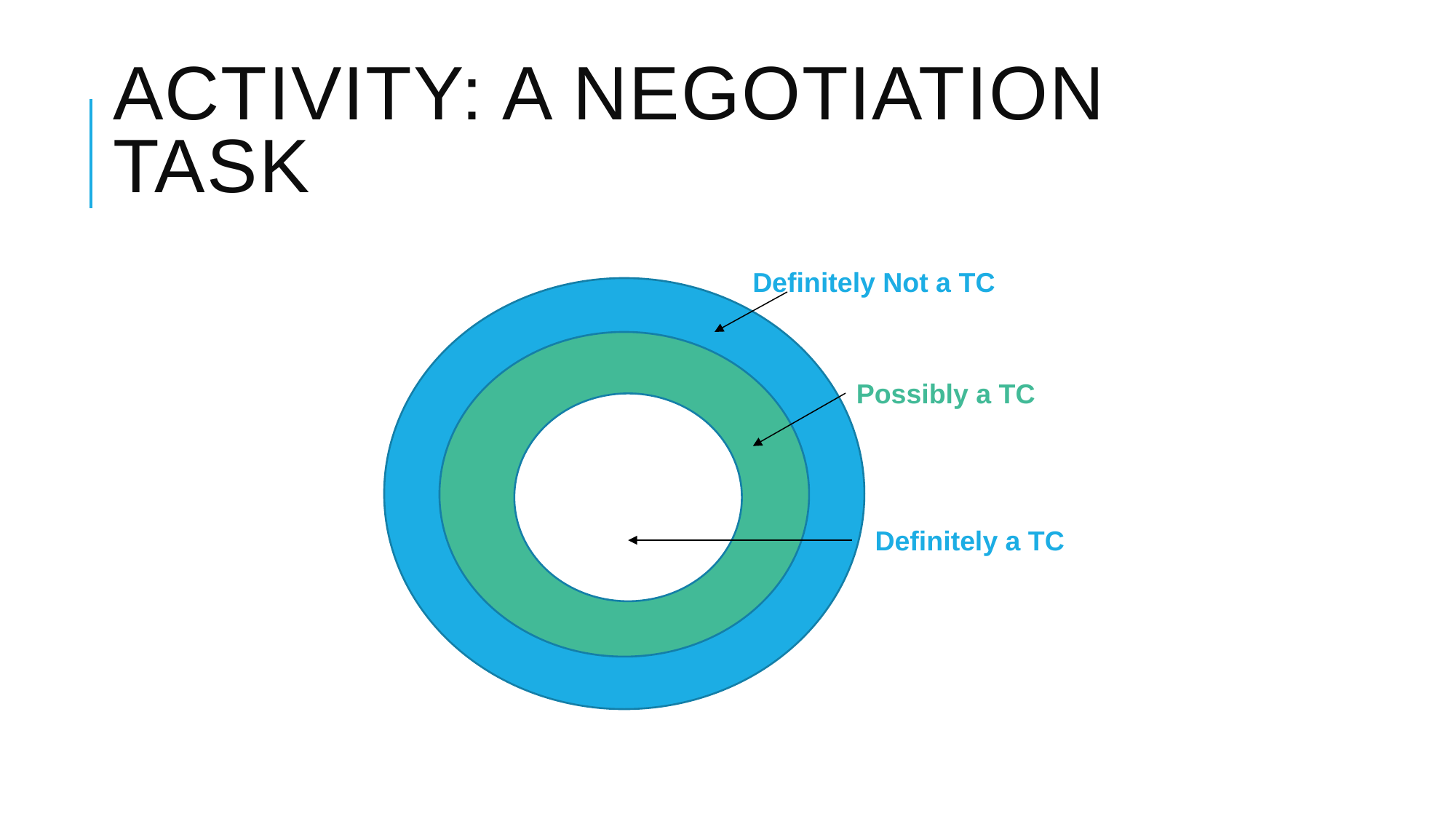

# Activity: a negotiation task
Definitely Not a TC

Possibly a TC

Definitely a TC